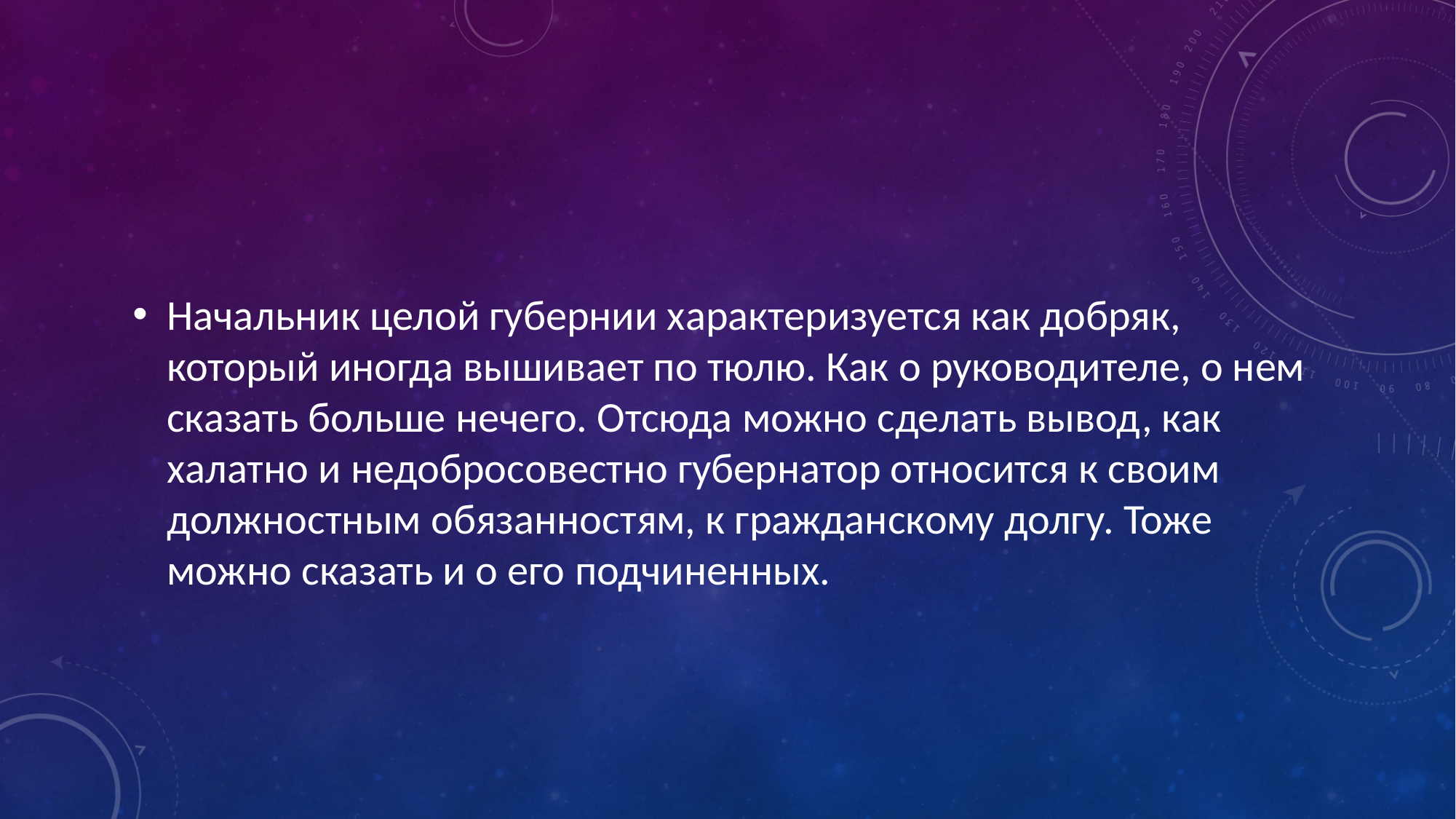

Начальник целой губернии характеризуется как добряк, который иногда вышивает по тюлю. Как о руководителе, о нем сказать больше нечего. Отсюда можно сделать вывод, как халатно и недобросовестно губернатор относится к своим должностным обязанностям, к гражданскому долгу. Тоже можно сказать и о его подчиненных.